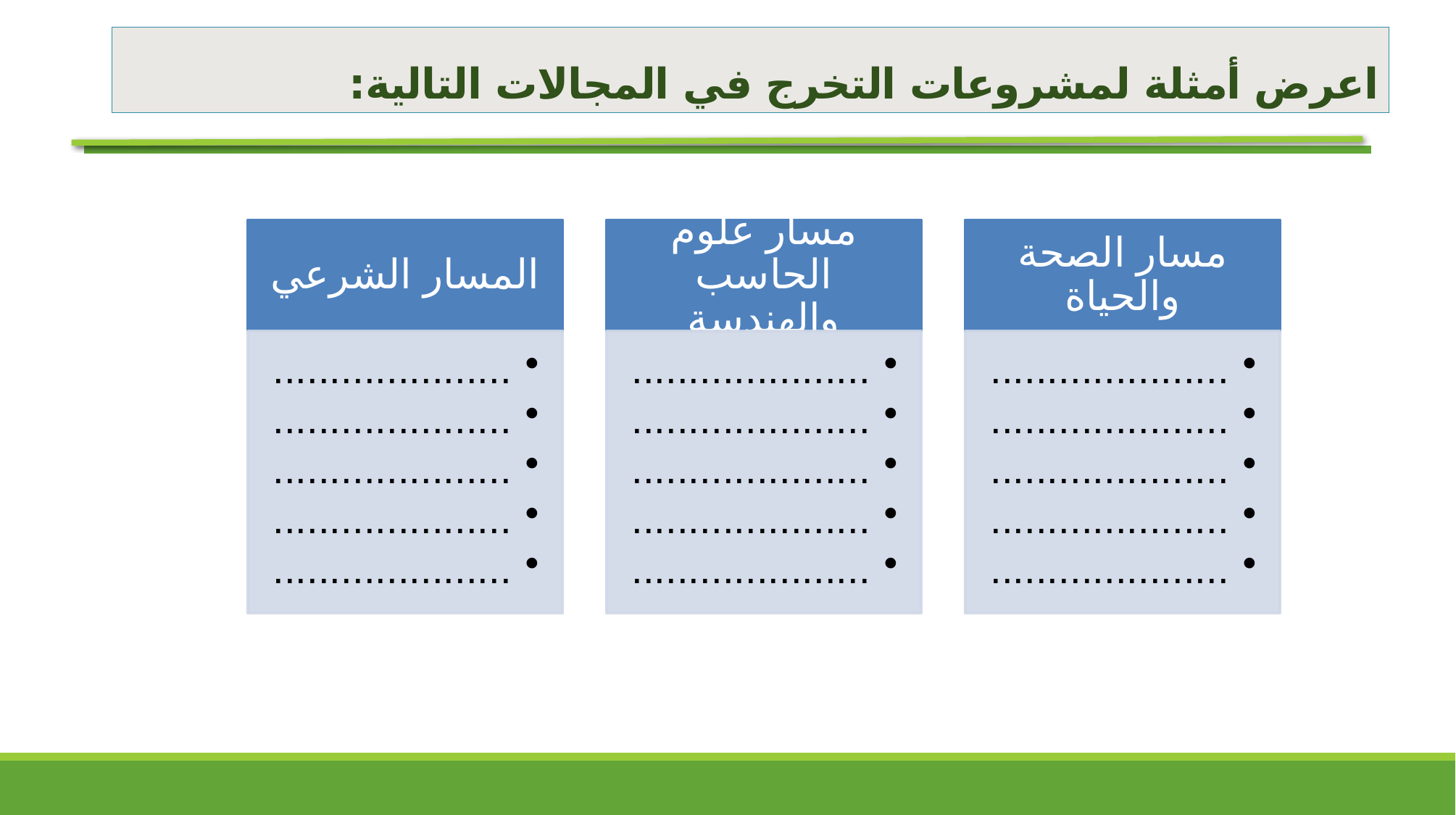

# اعرض أمثلة لمشروعات التخرج في المجالات التالية:
المسار الشرعي
.....................
.....................
.....................
.....................
.....................
مسار علوم الحاسب والهندسة
.....................
.....................
.....................
.....................
.....................
مسار الصحة والحياة
.....................
.....................
.....................
.....................
.....................